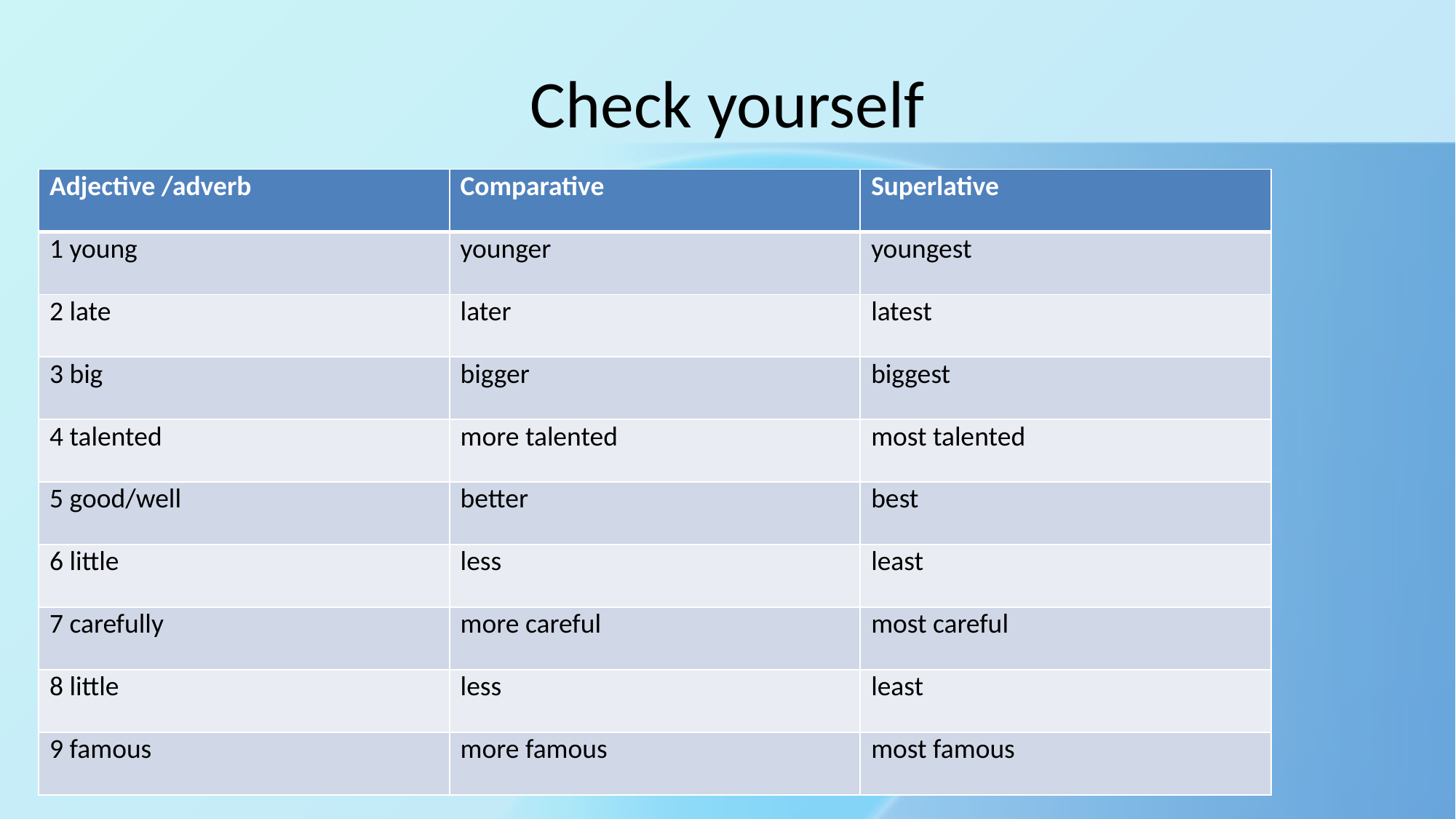

# Check yourself
| Adjective /adverb | Comparative | Superlative |
| --- | --- | --- |
| 1 young | younger | youngest |
| 2 late | later | latest |
| 3 big | bigger | biggest |
| 4 talented | more talented | most talented |
| 5 good/well | better | best |
| 6 little | less | least |
| 7 carefully | more careful | most careful |
| 8 little | less | least |
| 9 famous | more famous | most famous |